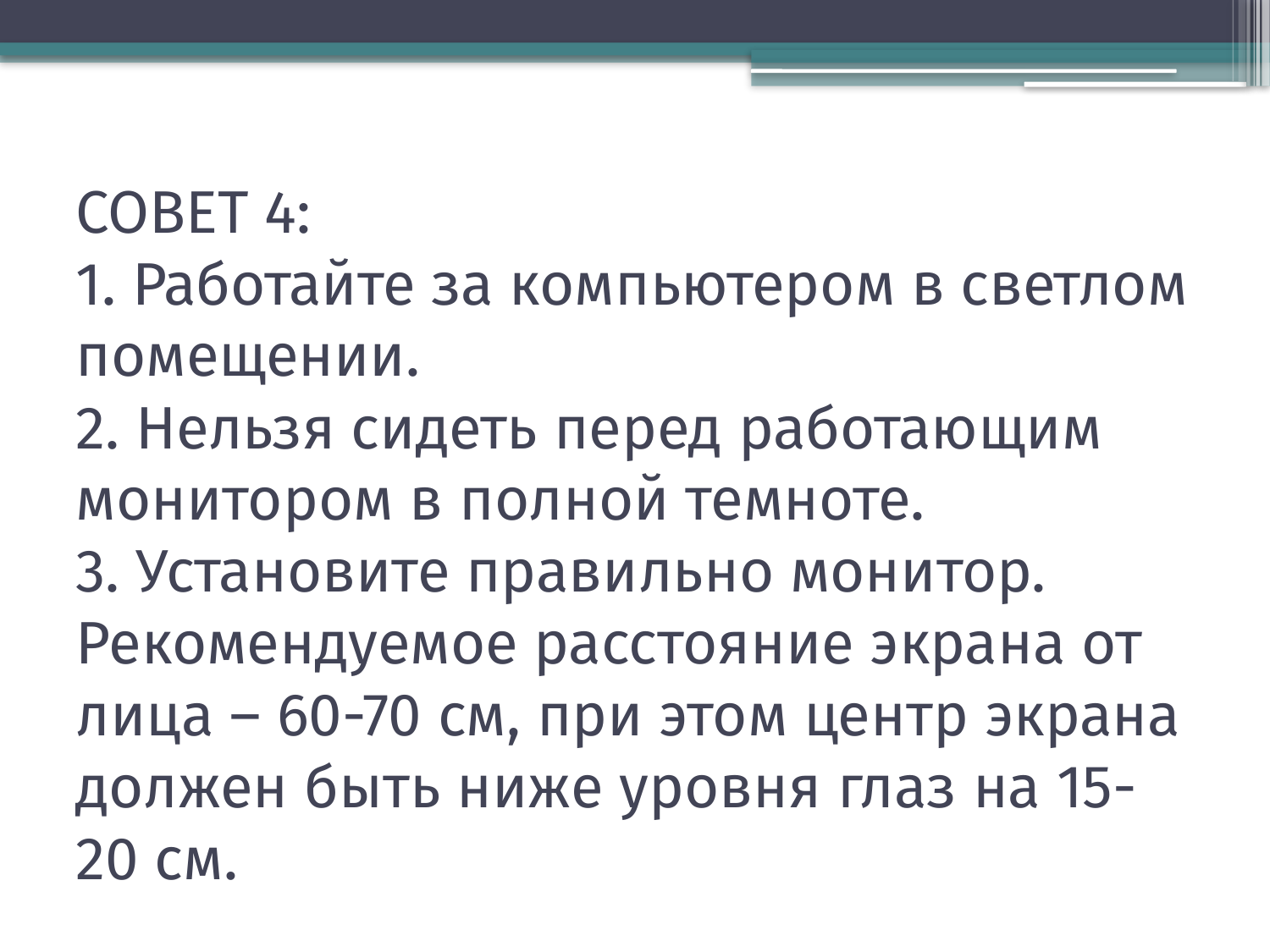

# СОВЕТ 4: 1. Работайте за компьютером в светлом помещении. 2. Нельзя сидеть перед работающим монитором в полной темноте. 3. Установите правильно монитор. Рекомендуемое расстояние экрана от лица – 60-70 см, при этом центр экрана должен быть ниже уровня глаз на 15-20 см.